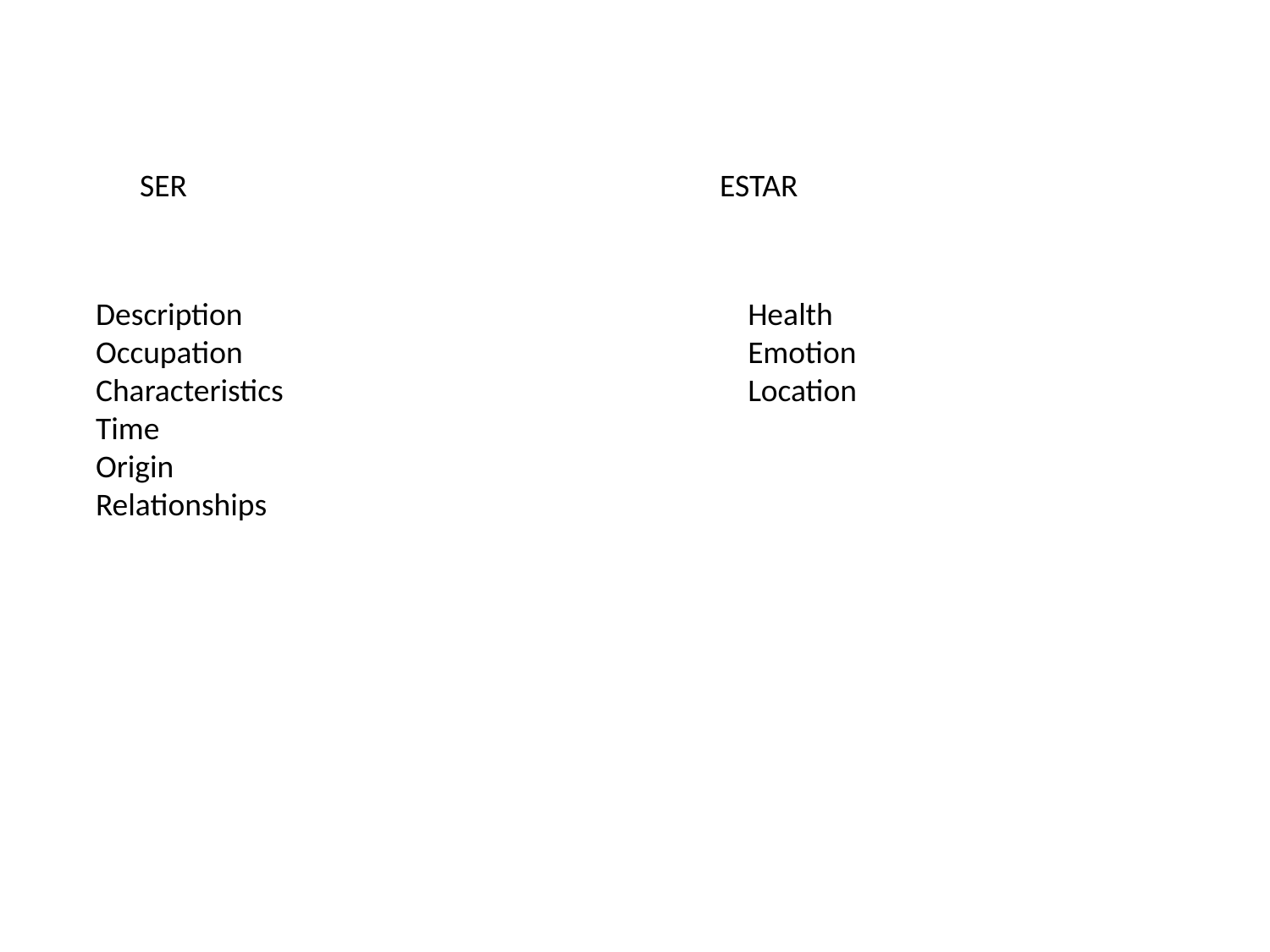

SER
ESTAR
Description
Occupation
Characteristics
Time
Origin
Relationships
Health
Emotion
Location